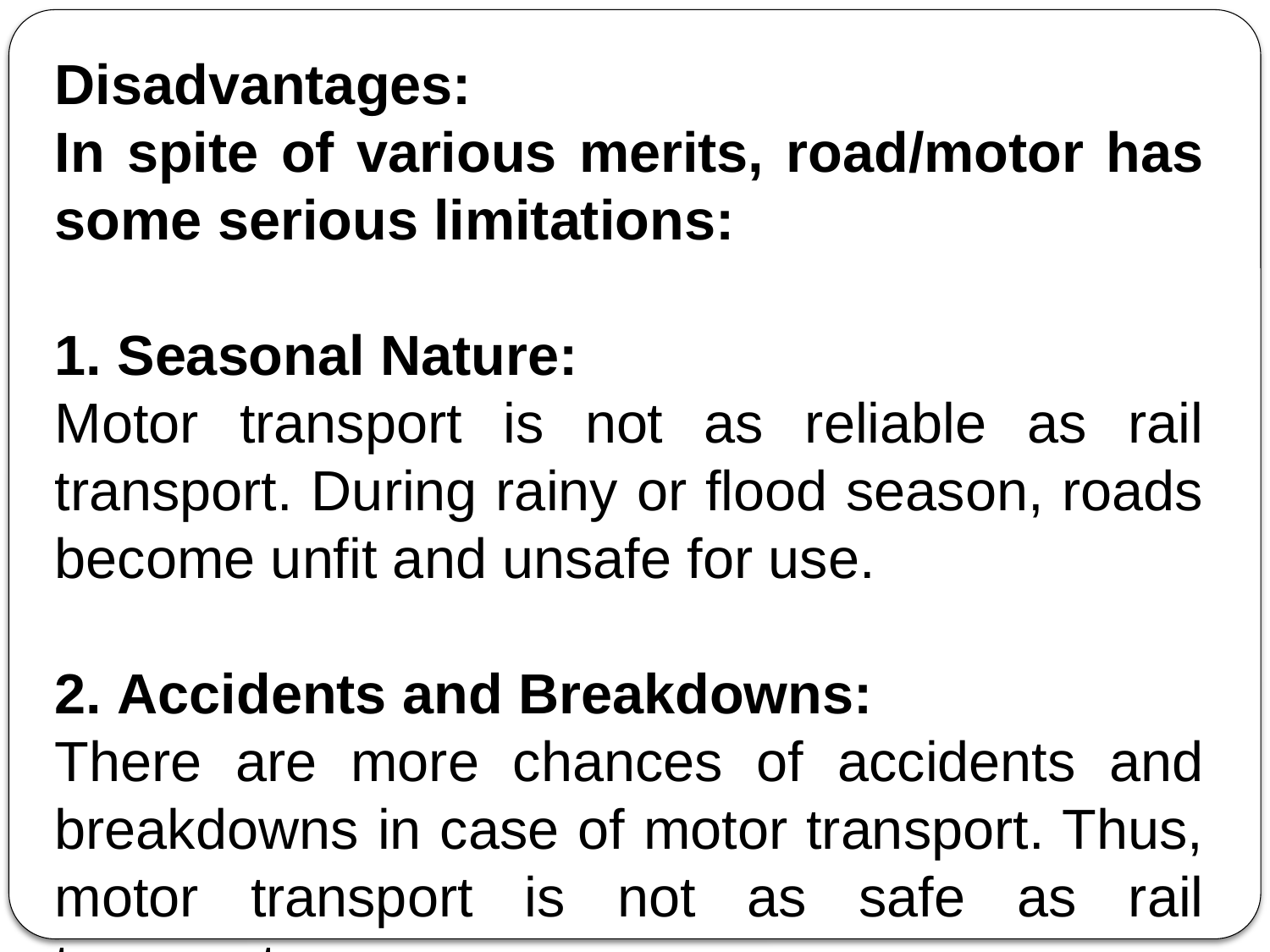

Disadvantages:
In spite of various merits, road/motor has some serious limitations:

1. Seasonal Nature:
Motor transport is not as reliable as rail transport. During rainy or flood season, roads become unfit and unsafe for use.

2. Accidents and Breakdowns:
There are more chances of accidents and breakdowns in case of motor transport. Thus, motor transport is not as safe as rail transport.